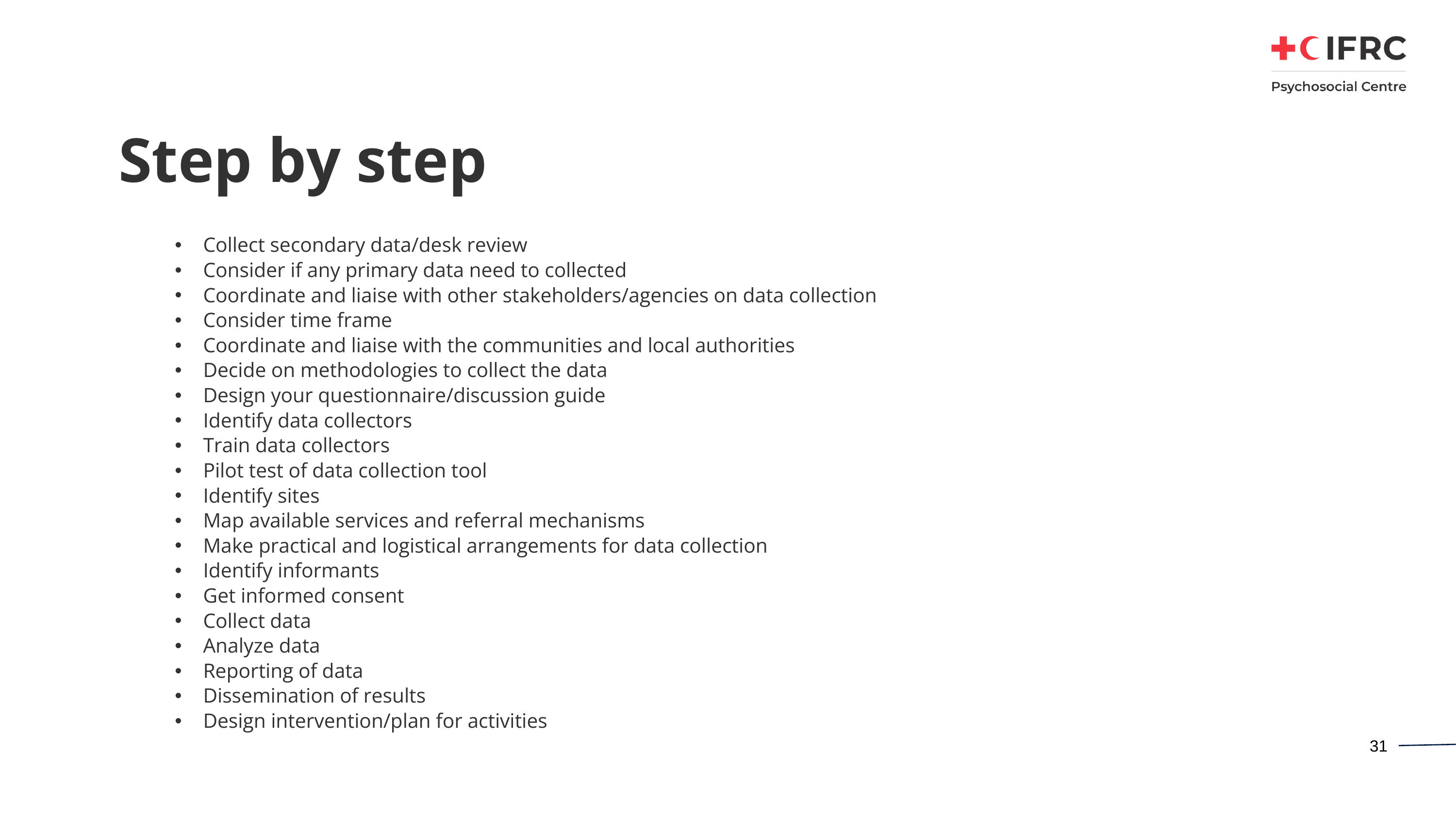

# Step by step
Collect secondary data/desk review
Consider if any primary data need to collected
Coordinate and liaise with other stakeholders/agencies on data collection
Consider time frame
Coordinate and liaise with the communities and local authorities
Decide on methodologies to collect the data
Design your questionnaire/discussion guide
Identify data collectors
Train data collectors
Pilot test of data collection tool
Identify sites
Map available services and referral mechanisms
Make practical and logistical arrangements for data collection
Identify informants
Get informed consent
Collect data
Analyze data
Reporting of data
Dissemination of results
Design intervention/plan for activities